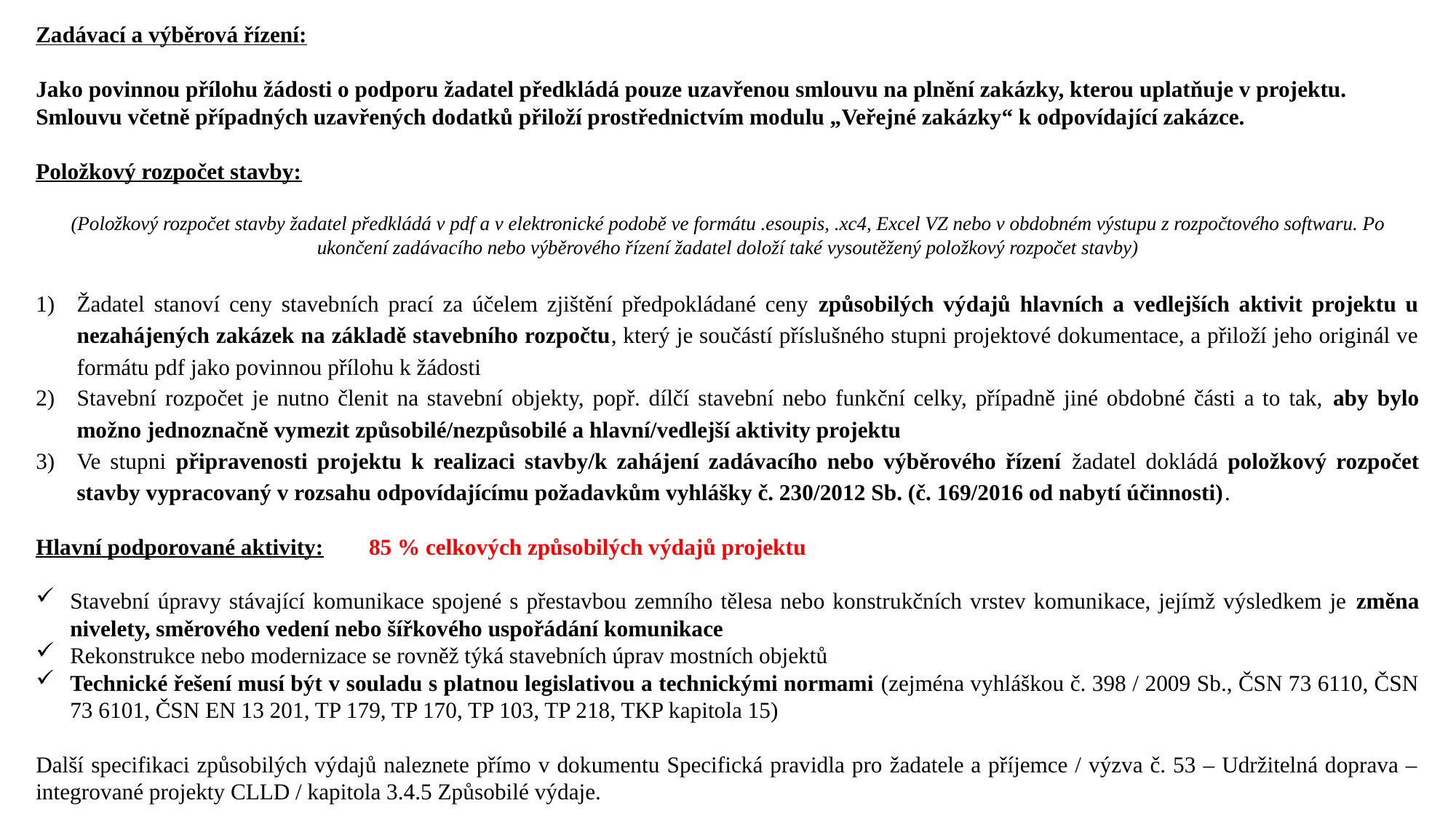

Zadávací a výběrová řízení:

Jako povinnou přílohu žádosti o podporu žadatel předkládá pouze uzavřenou smlouvu na plnění zakázky, kterou uplatňuje v projektu. Smlouvu včetně případných uzavřených dodatků přiloží prostřednictvím modulu „Veřejné zakázky“ k odpovídající zakázce.

Položkový rozpočet stavby:

(Položkový rozpočet stavby žadatel předkládá v pdf a v elektronické podobě ve formátu .esoupis, .xc4, Excel VZ nebo v obdobném výstupu z rozpočtového softwaru. Po ukončení zadávacího nebo výběrového řízení žadatel doloží také vysoutěžený položkový rozpočet stavby)

Žadatel stanoví ceny stavebních prací za účelem zjištění předpokládané ceny způsobilých výdajů hlavních a vedlejších aktivit projektu u nezahájených zakázek na základě stavebního rozpočtu, který je součástí příslušného stupni projektové dokumentace, a přiloží jeho originál ve formátu pdf jako povinnou přílohu k žádosti
Stavební rozpočet je nutno členit na stavební objekty, popř. dílčí stavební nebo funkční celky, případně jiné obdobné části a to tak, aby bylo možno jednoznačně vymezit způsobilé/nezpůsobilé a hlavní/vedlejší aktivity projektu
Ve stupni připravenosti projektu k realizaci stavby/k zahájení zadávacího nebo výběrového řízení žadatel dokládá položkový rozpočet stavby vypracovaný v rozsahu odpovídajícímu požadavkům vyhlášky č. 230/2012 Sb. (č. 169/2016 od nabytí účinnosti).

Hlavní podporované aktivity:	 85 % celkových způsobilých výdajů projektu

Stavební úpravy stávající komunikace spojené s přestavbou zemního tělesa nebo konstrukčních vrstev komunikace, jejímž výsledkem je změna nivelety, směrového vedení nebo šířkového uspořádání komunikace
Rekonstrukce nebo modernizace se rovněž týká stavebních úprav mostních objektů
Technické řešení musí být v souladu s platnou legislativou a technickými normami (zejména vyhláškou č. 398 / 2009 Sb., ČSN 73 6110, ČSN 73 6101, ČSN EN 13 201, TP 179, TP 170, TP 103, TP 218, TKP kapitola 15)

Další specifikaci způsobilých výdajů naleznete přímo v dokumentu Specifická pravidla pro žadatele a příjemce / výzva č. 53 – Udržitelná doprava – integrované projekty CLLD / kapitola 3.4.5 Způsobilé výdaje.